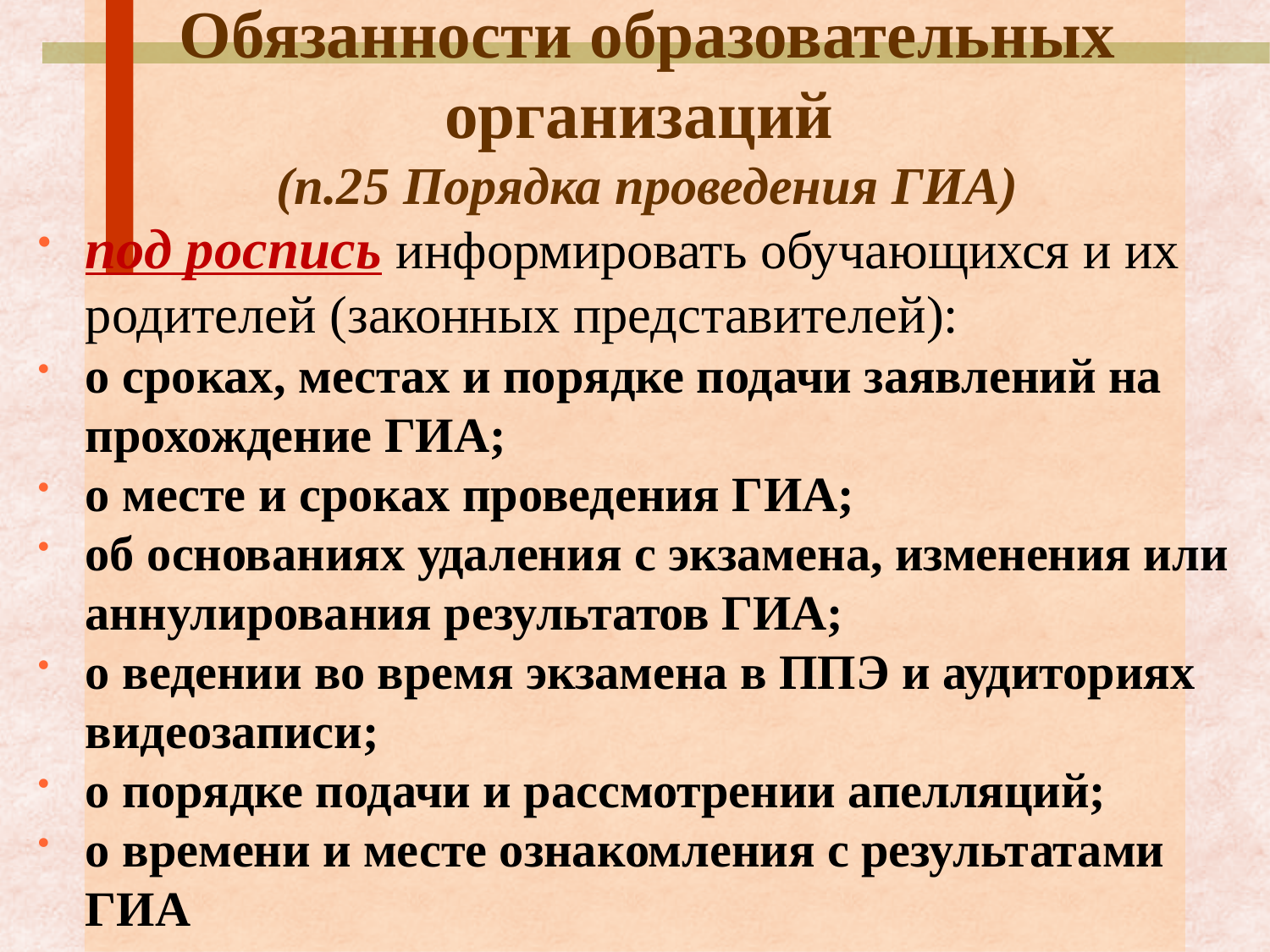

# Обязанности образовательных организаций (п.25 Порядка проведения ГИА)
под роспись информировать обучающихся и их родителей (законных представителей):
о сроках, местах и порядке подачи заявлений на прохождение ГИА;
о месте и сроках проведения ГИА;
об основаниях удаления с экзамена, изменения или аннулирования результатов ГИА;
о ведении во время экзамена в ППЭ и аудиториях видеозаписи;
о порядке подачи и рассмотрении апелляций;
о времени и месте ознакомления с результатами ГИА